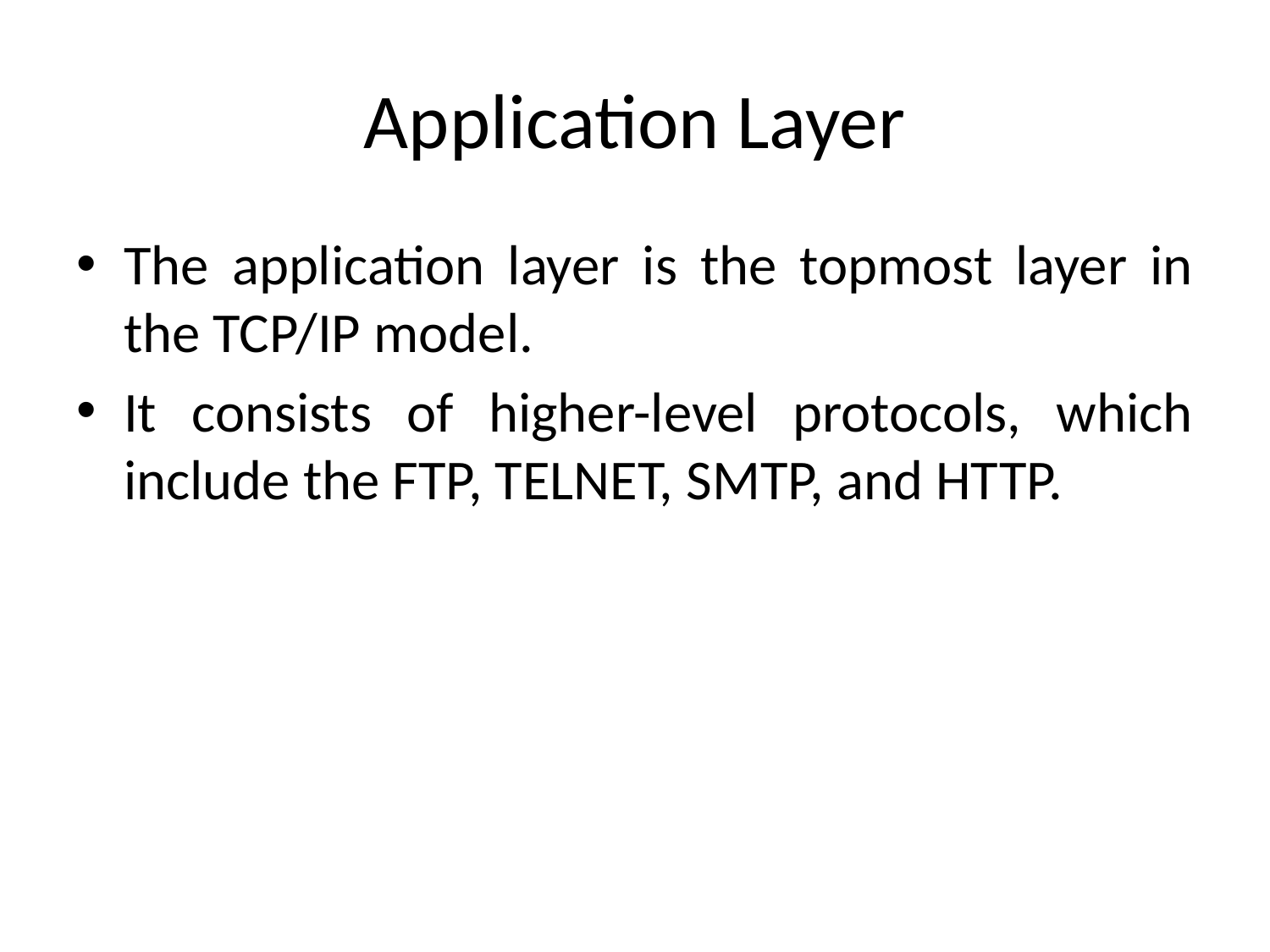

# Application Layer
The application layer is the topmost layer in the TCP/IP model.
It consists of higher-level protocols, which include the FTP, TELNET, SMTP, and HTTP.